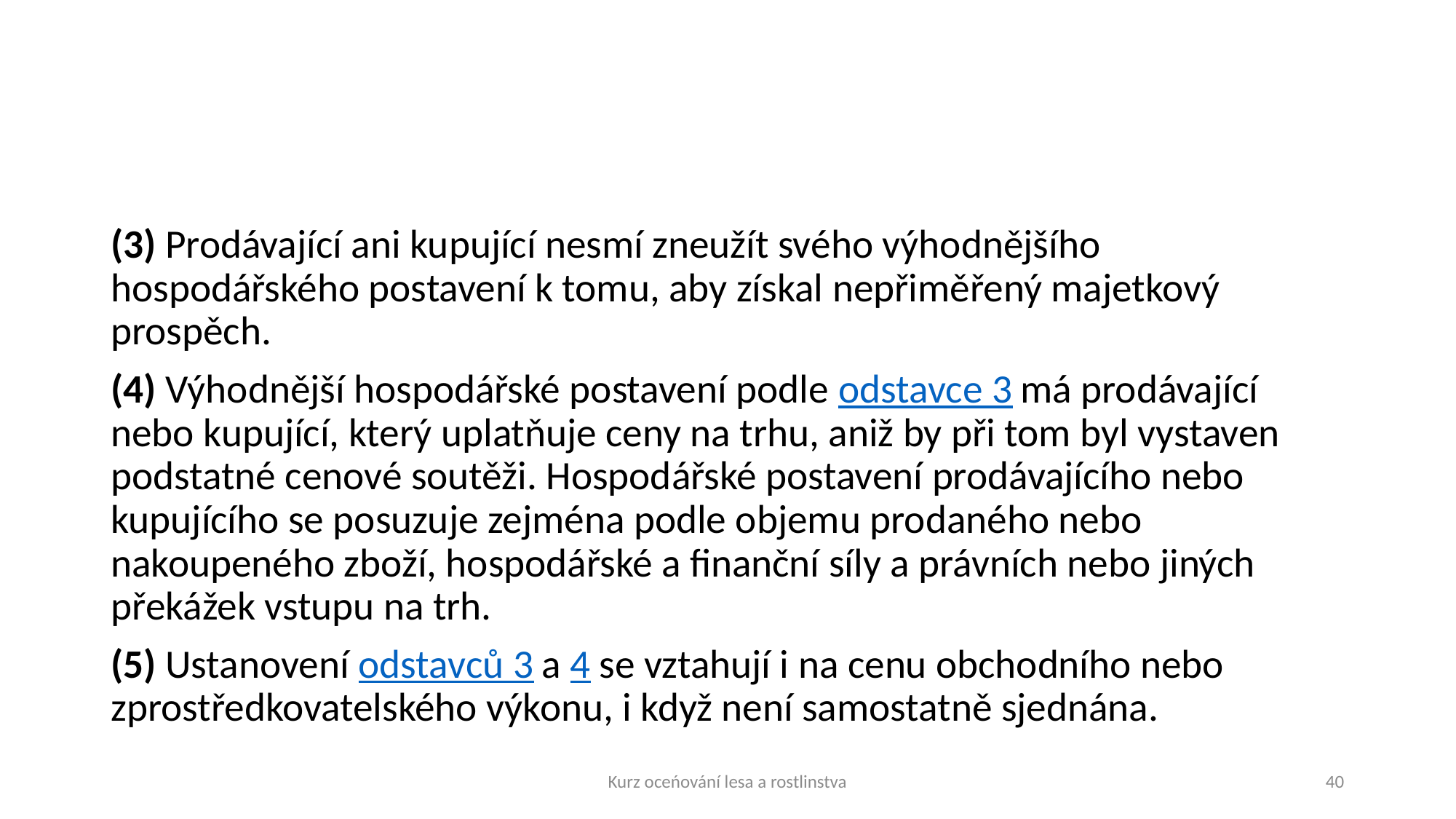

#
(3) Prodávající ani kupující nesmí zneužít svého výhodnějšího hospodářského postavení k tomu, aby získal nepřiměřený majetkový prospěch.
(4) Výhodnější hospodářské postavení podle odstavce 3 má prodávající nebo kupující, který uplatňuje ceny na trhu, aniž by při tom byl vystaven podstatné cenové soutěži. Hospodářské postavení prodávajícího nebo kupujícího se posuzuje zejména podle objemu prodaného nebo nakoupeného zboží, hospodářské a finanční síly a právních nebo jiných překážek vstupu na trh.
(5) Ustanovení odstavců 3 a 4 se vztahují i na cenu obchodního nebo zprostředkovatelského výkonu, i když není samostatně sjednána.

Kurz oceńování lesa a rostlinstva
40